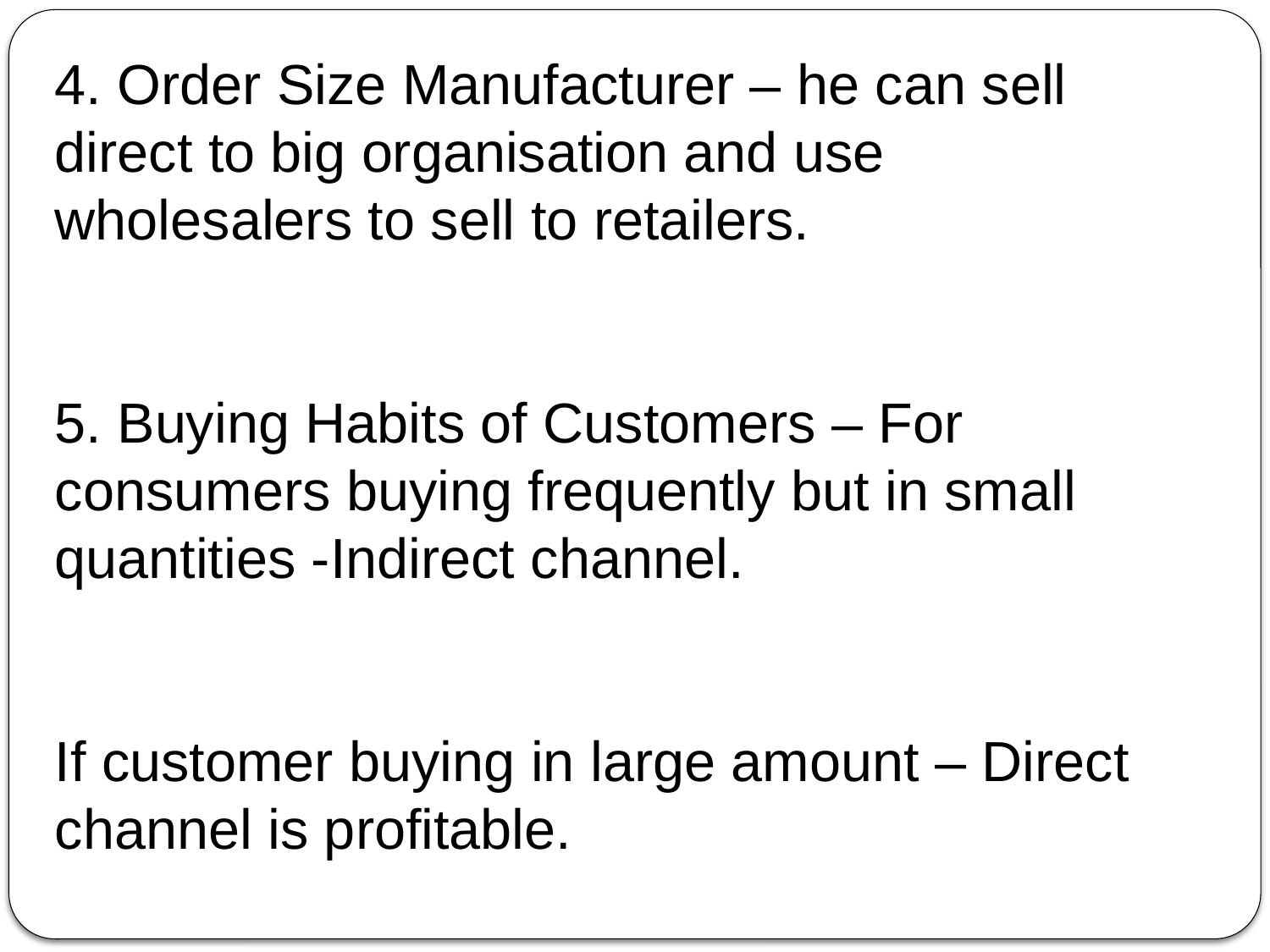

4. Order Size Manufacturer – he can sell direct to big organisation and use wholesalers to sell to retailers.

5. Buying Habits of Customers – For consumers buying frequently but in small quantities -Indirect channel.

If customer buying in large amount – Direct channel is profitable.